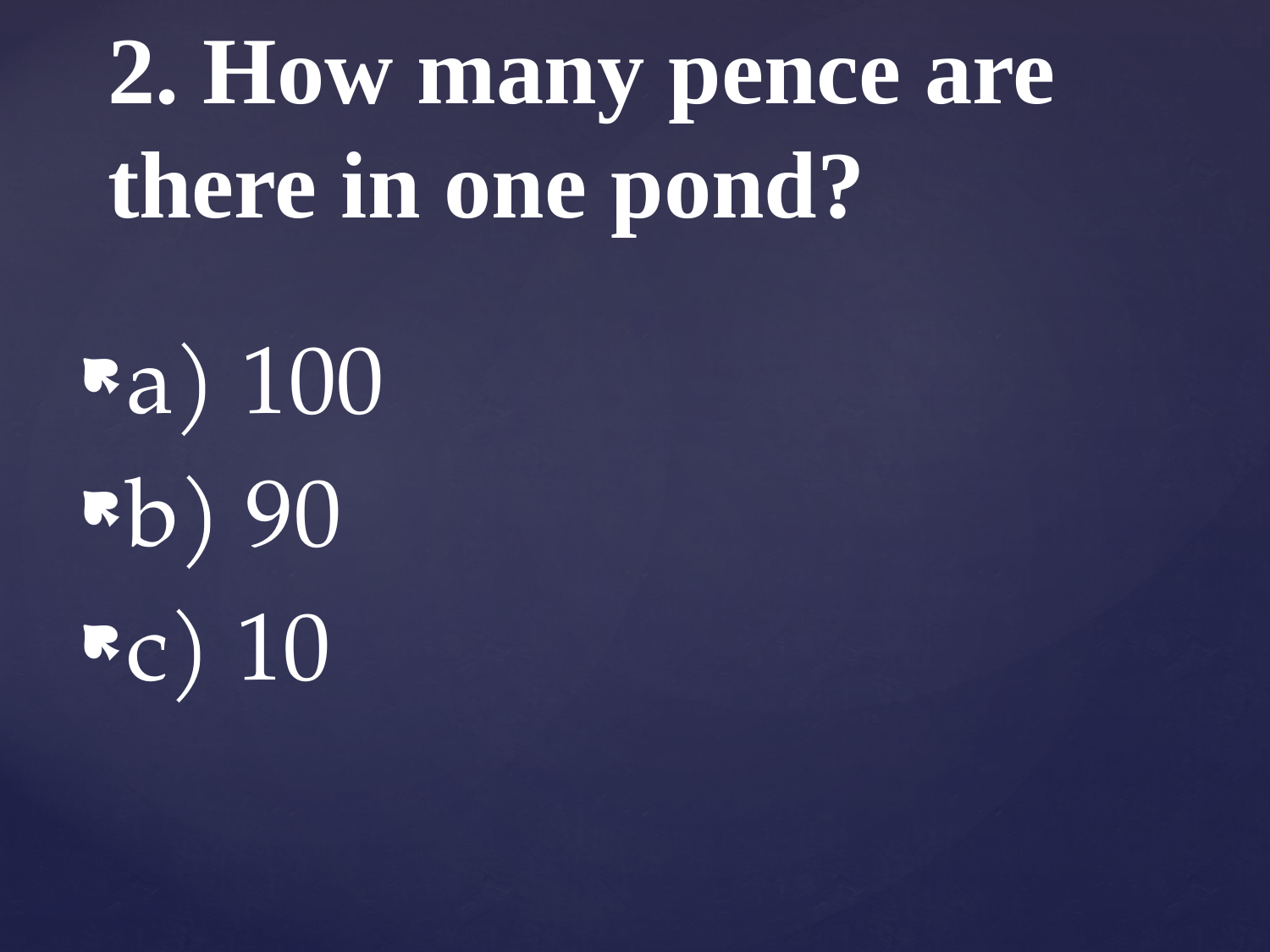

# 2. How many pence are there in one pond?
a) 100
b) 90
c) 10